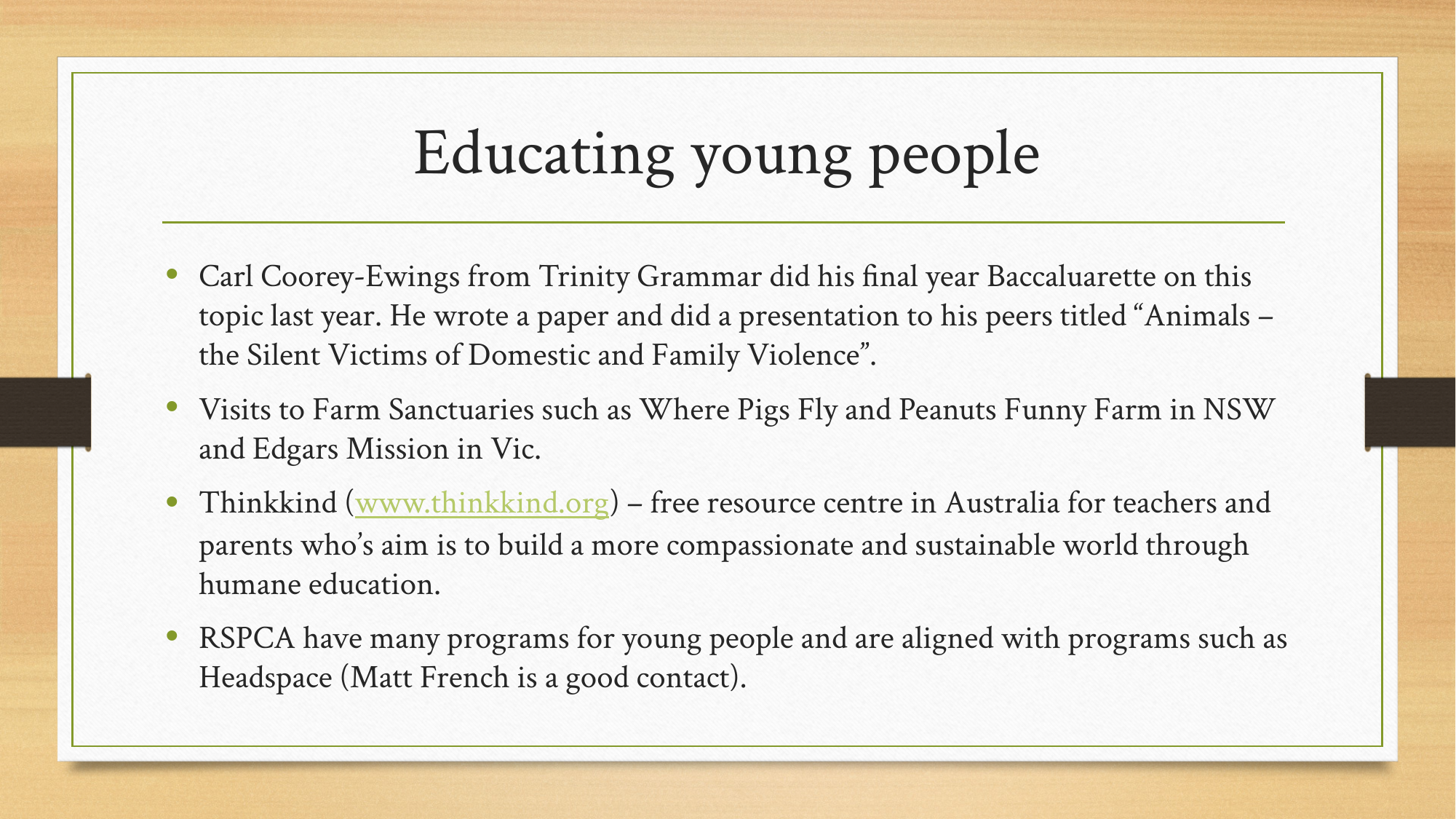

# Educating young people
Carl Coorey-Ewings from Trinity Grammar did his final year Baccaluarette on this topic last year. He wrote a paper and did a presentation to his peers titled “Animals – the Silent Victims of Domestic and Family Violence”.
Visits to Farm Sanctuaries such as Where Pigs Fly and Peanuts Funny Farm in NSW and Edgars Mission in Vic.
Thinkkind (www.thinkkind.org) – free resource centre in Australia for teachers and parents who’s aim is to build a more compassionate and sustainable world through humane education.
RSPCA have many programs for young people and are aligned with programs such as Headspace (Matt French is a good contact).